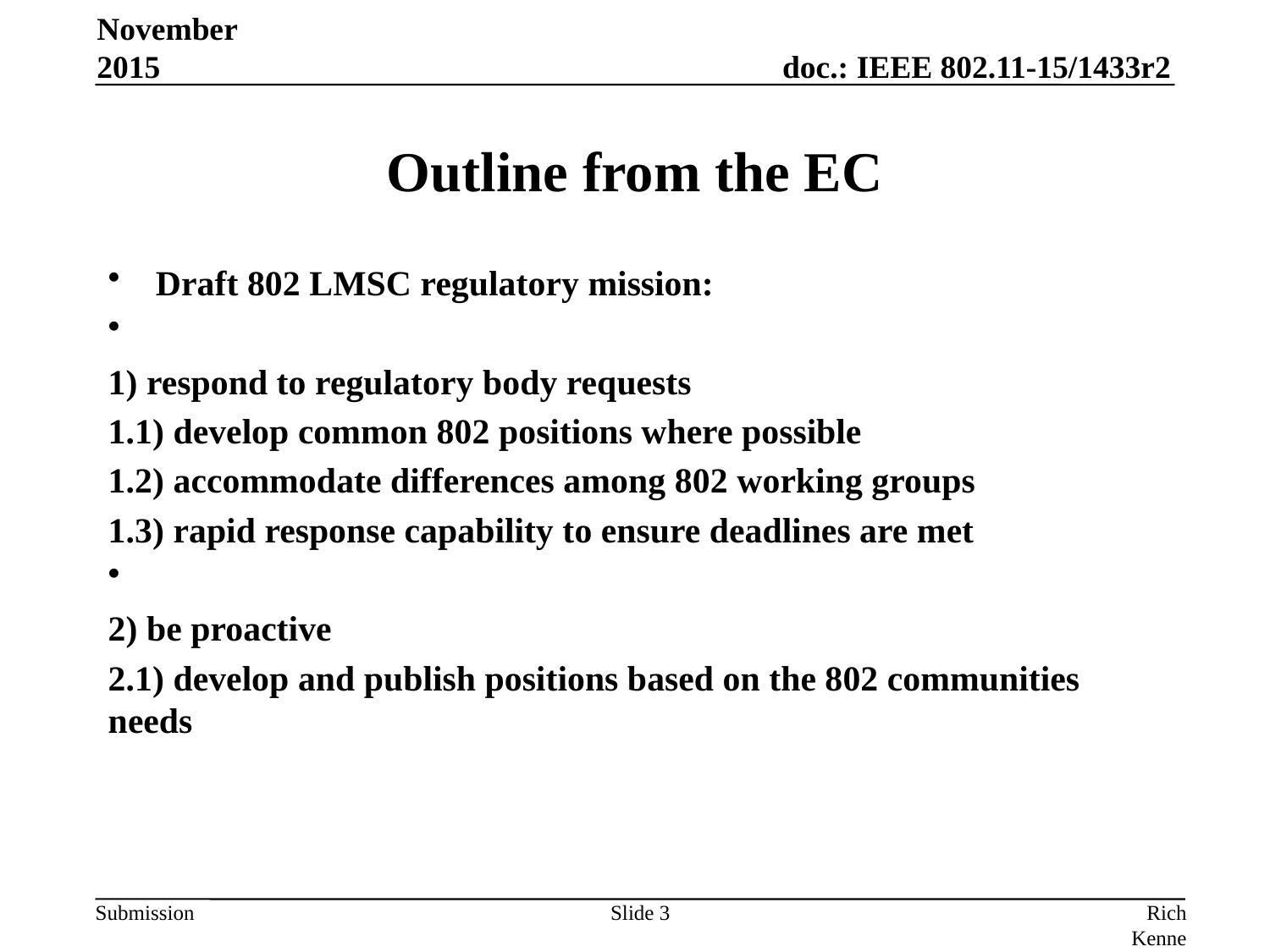

November 2015
# Outline from the EC
Draft 802 LMSC regulatory mission:

1) respond to regulatory body requests
1.1) develop common 802 positions where possible
1.2) accommodate differences among 802 working groups
1.3) rapid response capability to ensure deadlines are met

2) be proactive
2.1) develop and publish positions based on the 802 communities needs
Slide 3
Rich Kennedy, MediaTek